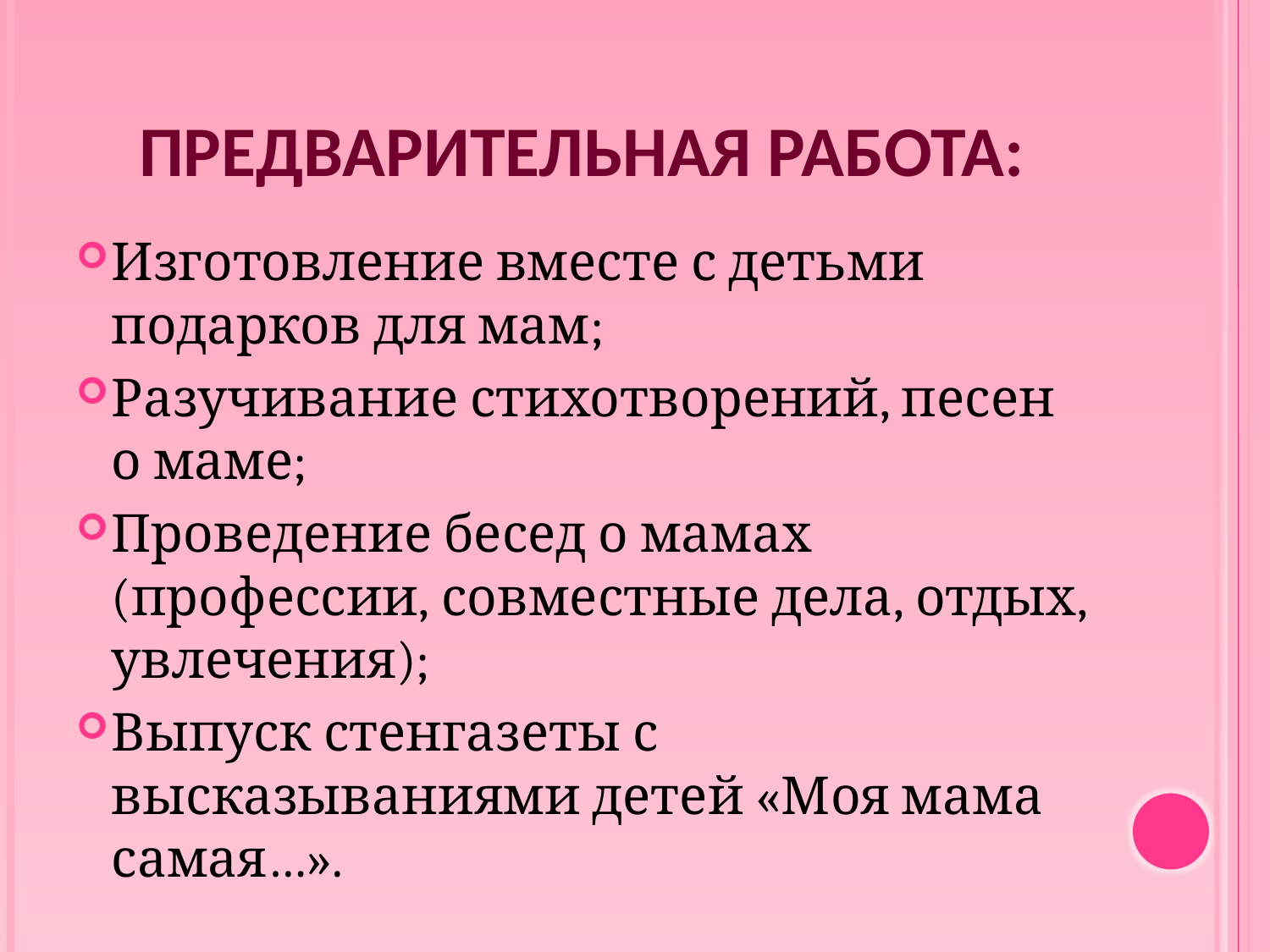

# Предварительная работа:
Изготовление вместе с детьми подарков для мам;
Разучивание стихотворений, песен о маме;
Проведение бесед о мамах (профессии, совместные дела, отдых, увлечения);
Выпуск стенгазеты с высказываниями детей «Моя мама самая…».